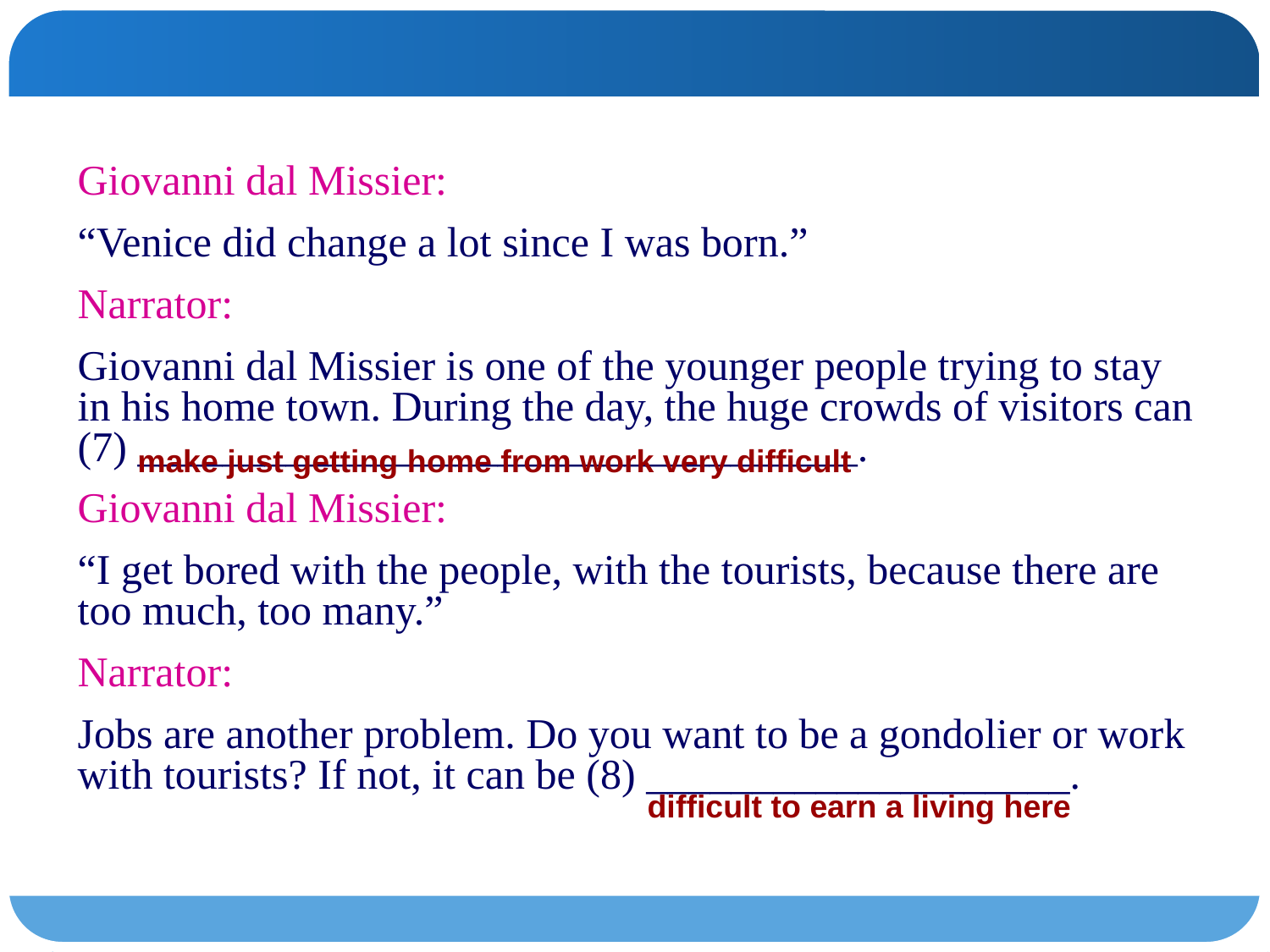

Giovanni dal Missier:
“Venice did change a lot since I was born.”
Narrator:
Giovanni dal Missier is one of the younger people trying to stay in his home town. During the day, the huge crowds of visitors can (7) __________________________________.
Giovanni dal Missier:
“I get bored with the people, with the tourists, because there are too much, too many.”
Narrator:
Jobs are another problem. Do you want to be a gondolier or work with tourists? If not, it can be (8) ____________________.
make just getting home from work very difficult
difficult to earn a living here